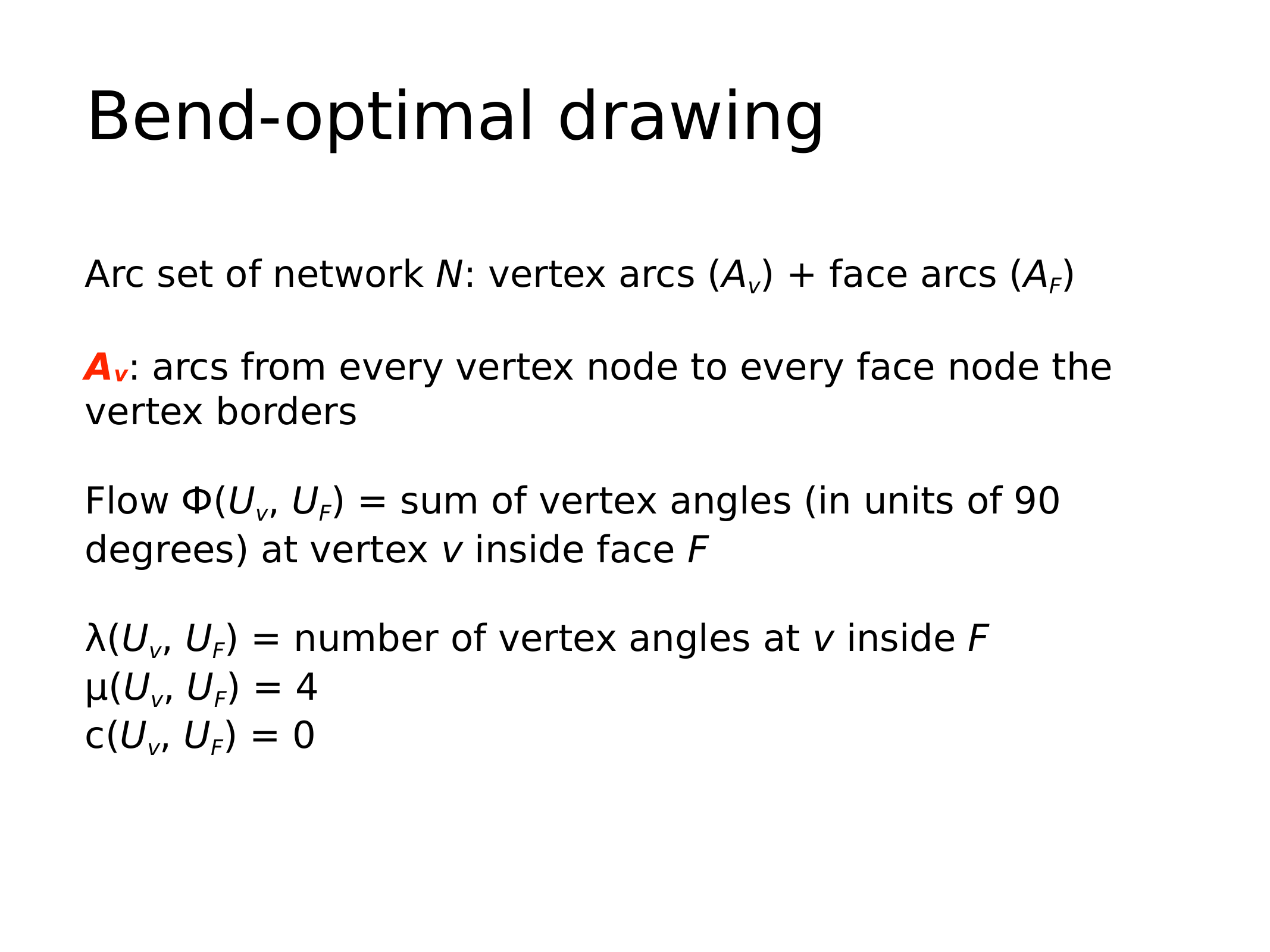

Bend-optimal drawing
Arc set of network N: vertex arcs (Av) + face arcs (AF)

Av: arcs from every vertex node to every face node the vertex borders

Flow Ф(Uv, UF) = sum of vertex angles (in units of 90 degrees) at vertex v inside face F

λ(Uv, UF) = number of vertex angles at v inside F
μ(Uv, UF) = 4
c(Uv, UF) = 0
36